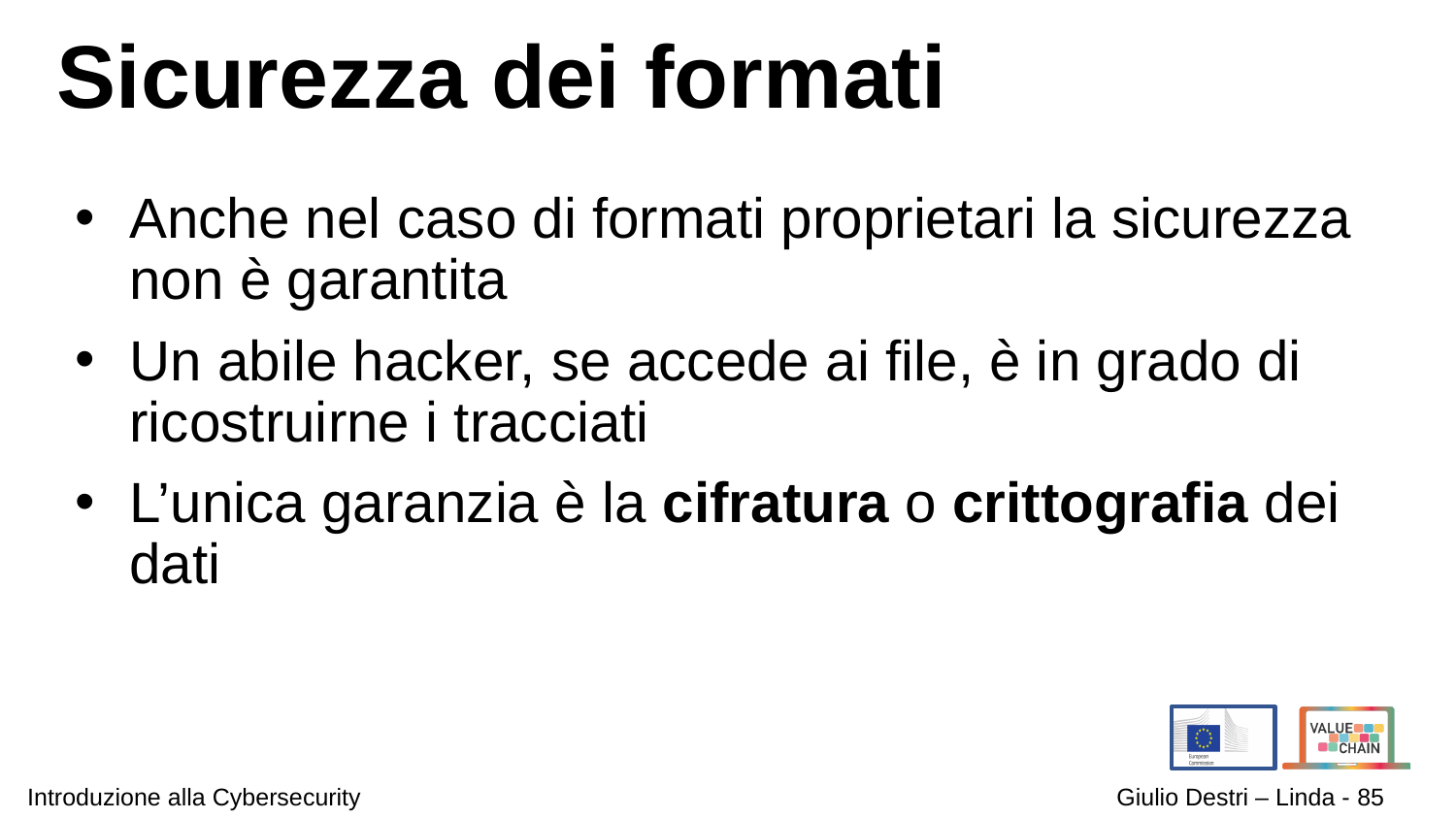

# Sicurezza dei formati
Anche nel caso di formati proprietari la sicurezza non è garantita
Un abile hacker, se accede ai file, è in grado di ricostruirne i tracciati
L’unica garanzia è la cifratura o crittografia dei dati